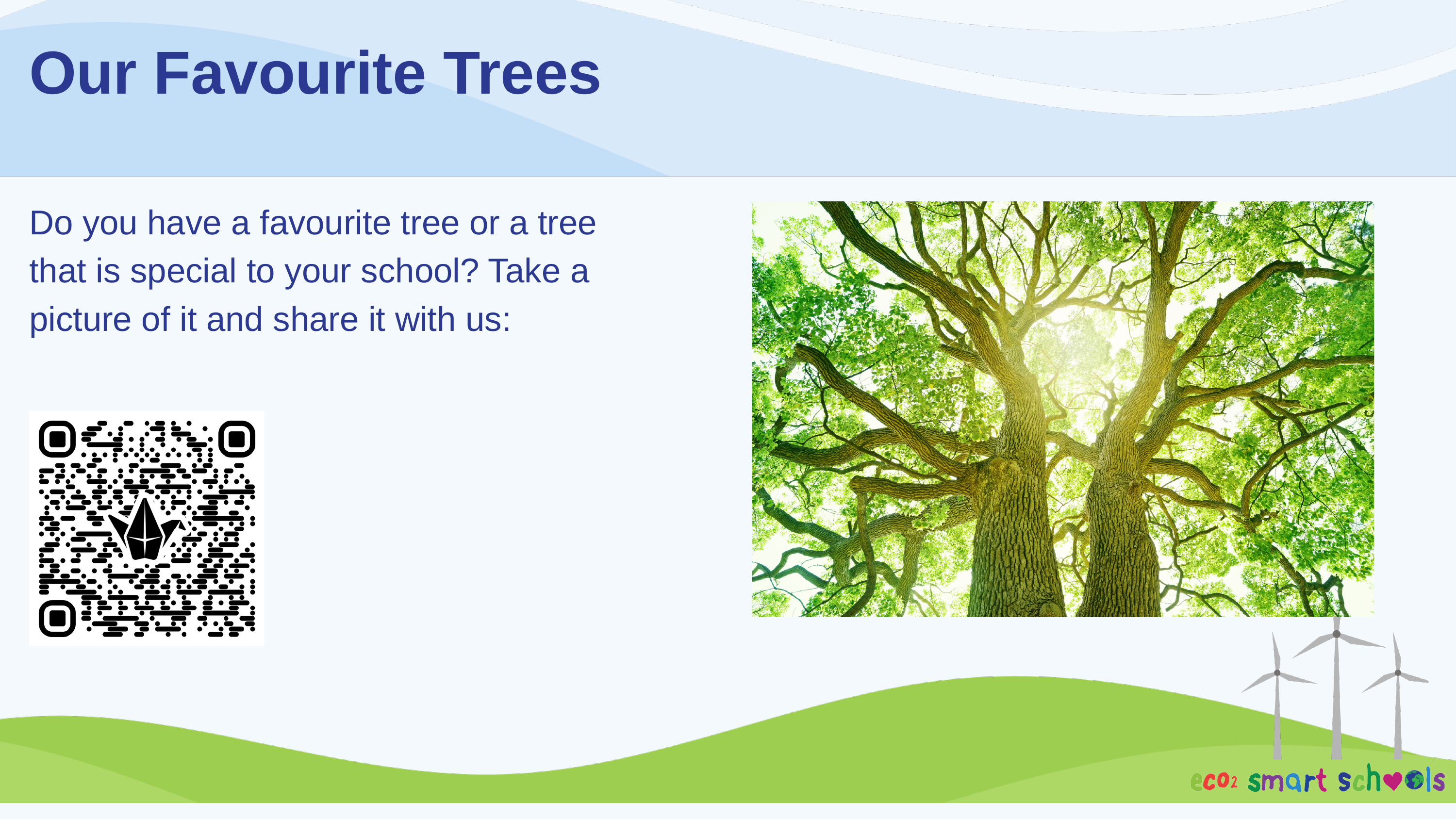

Our Favourite Trees
Do you have a favourite tree or a tree that is special to your school? Take a picture of it and share it with us: